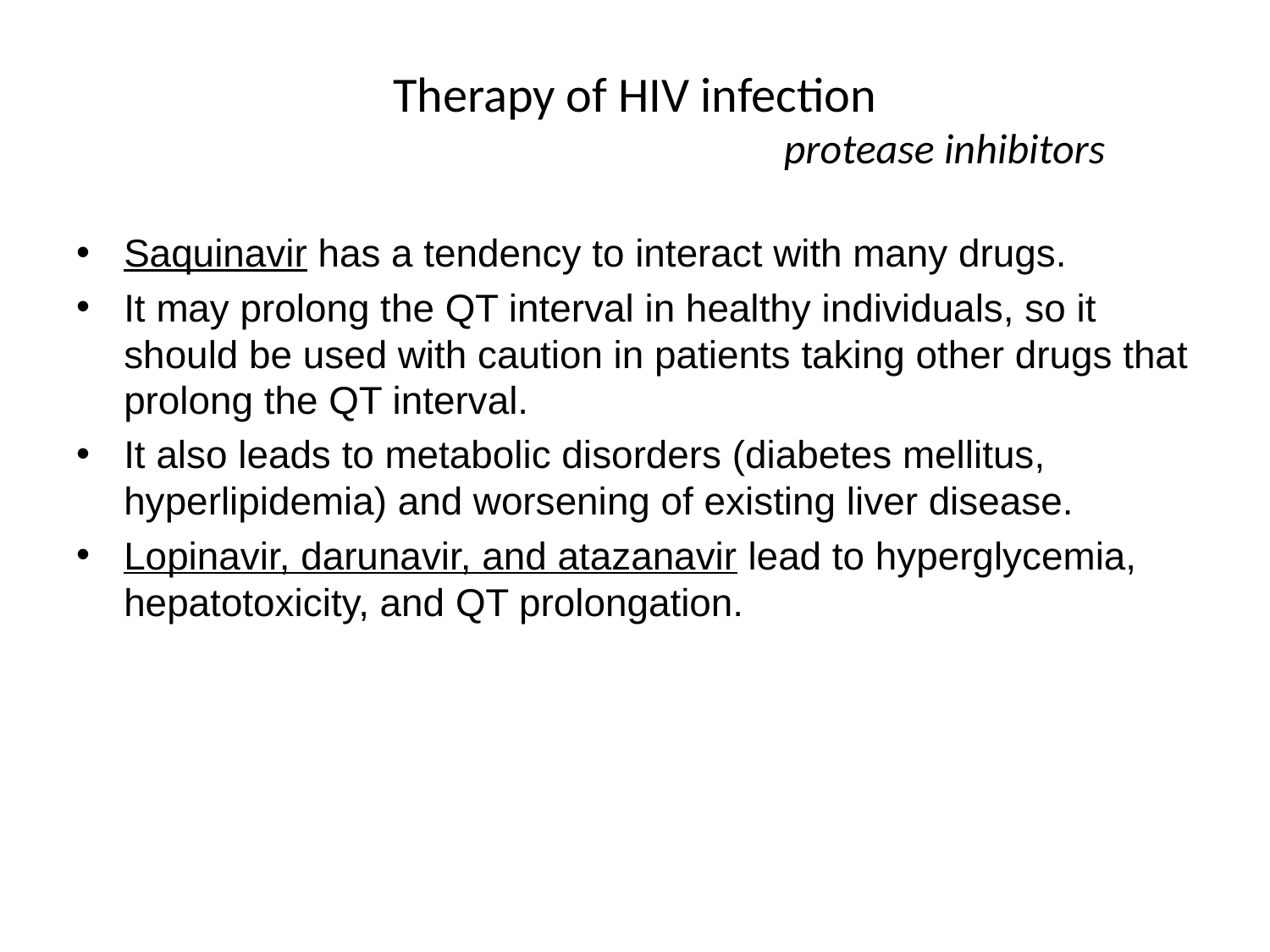

# Therapy of HIV infection protease inhibitors
Saquinavir has a tendency to interact with many drugs.
It may prolong the QT interval in healthy individuals, so it should be used with caution in patients taking other drugs that prolong the QT interval.
It also leads to metabolic disorders (diabetes mellitus, hyperlipidemia) and worsening of existing liver disease.
Lopinavir, darunavir, and atazanavir lead to hyperglycemia, hepatotoxicity, and QT prolongation.